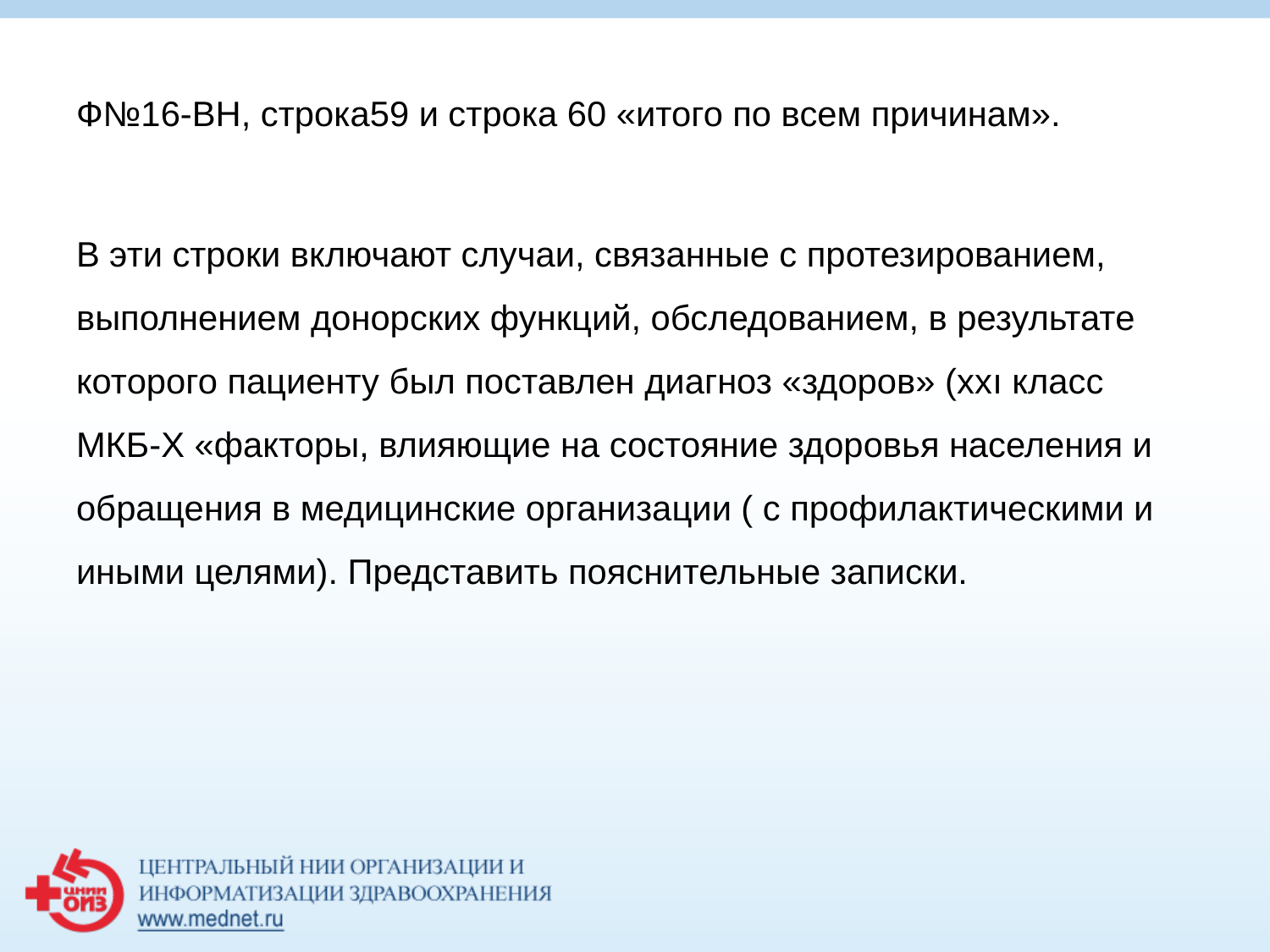

# Ф№16-ВН, строка59 и строка 60 «итого по всем причинам».

В эти строки включают случаи, связанные с протезированием, выполнением донорских функций, обследованием, в результате которого пациенту был поставлен диагноз «здоров» (ххı класс МКБ-Х «факторы, влияющие на состояние здоровья населения и обращения в медицинские организации ( с профилактическими и иными целями). Представить пояснительные записки.